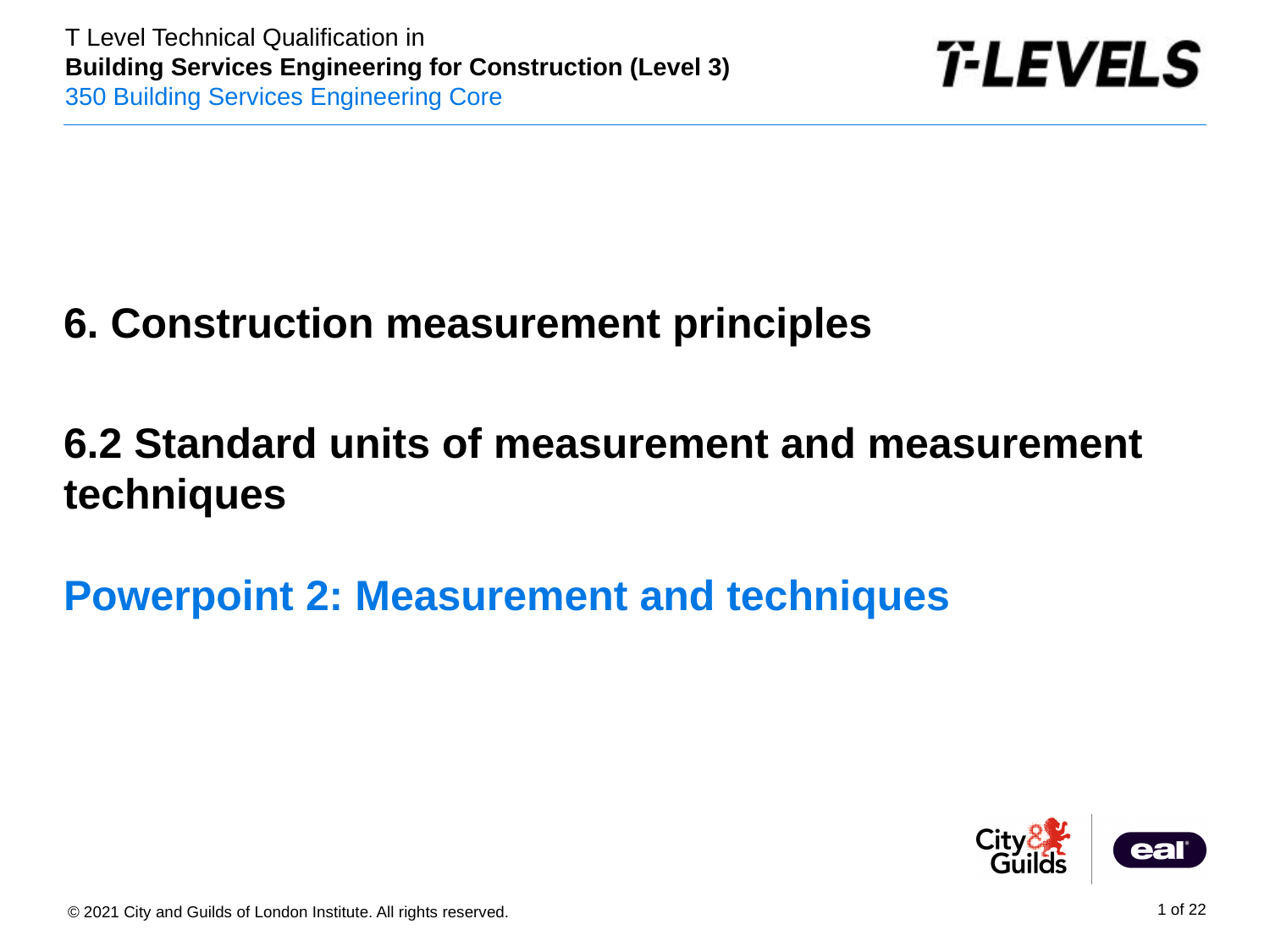

6. Construction measurement principles
# 6.2 Standard units of measurement and measurement techniques Powerpoint 2: Measurement and techniques